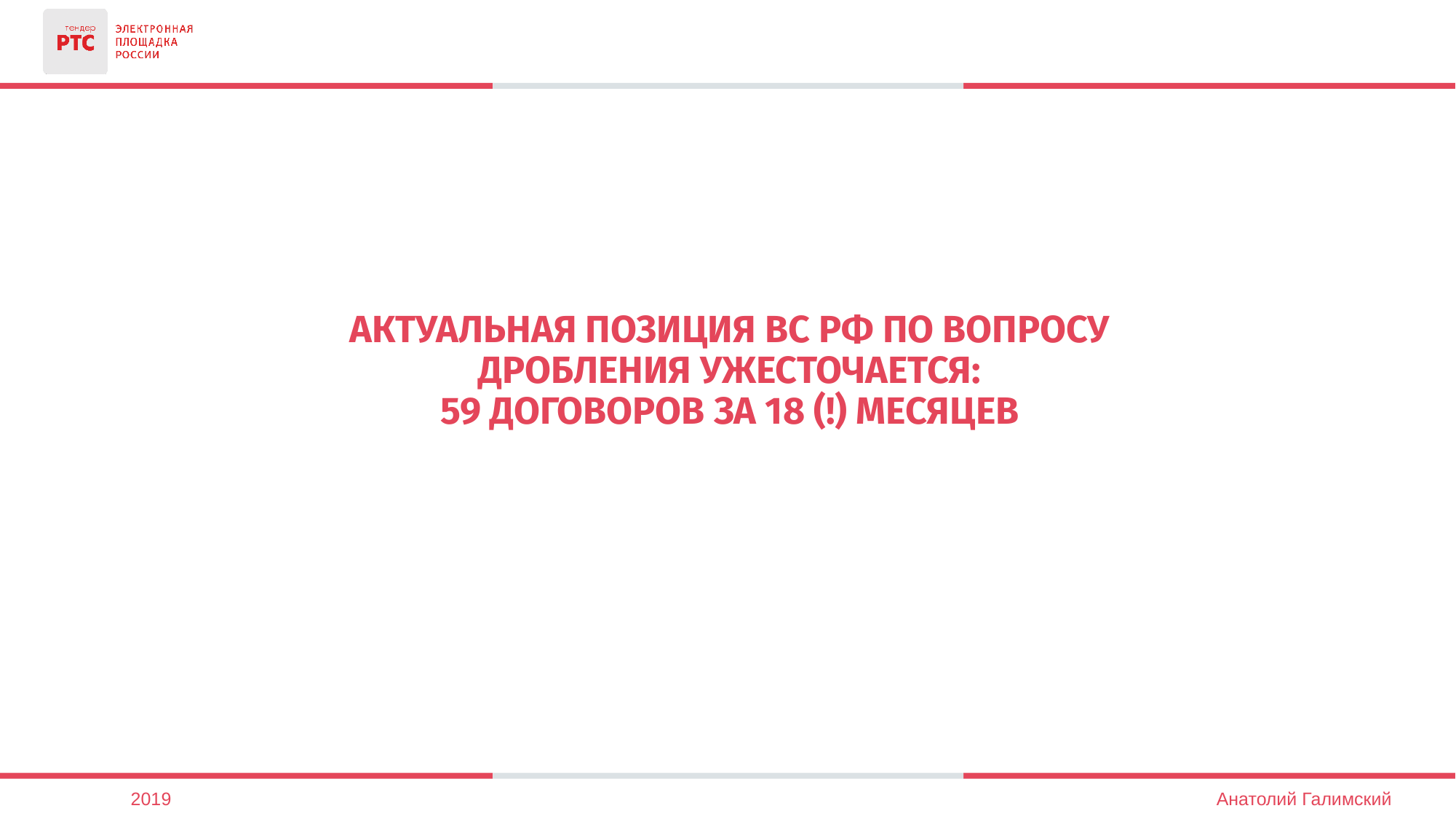

Актуальная позиция ВС РФ по вопросу дробления ужесточается:
59 договоров за 18 (!) месяцев
2019
Анатолий Галимский